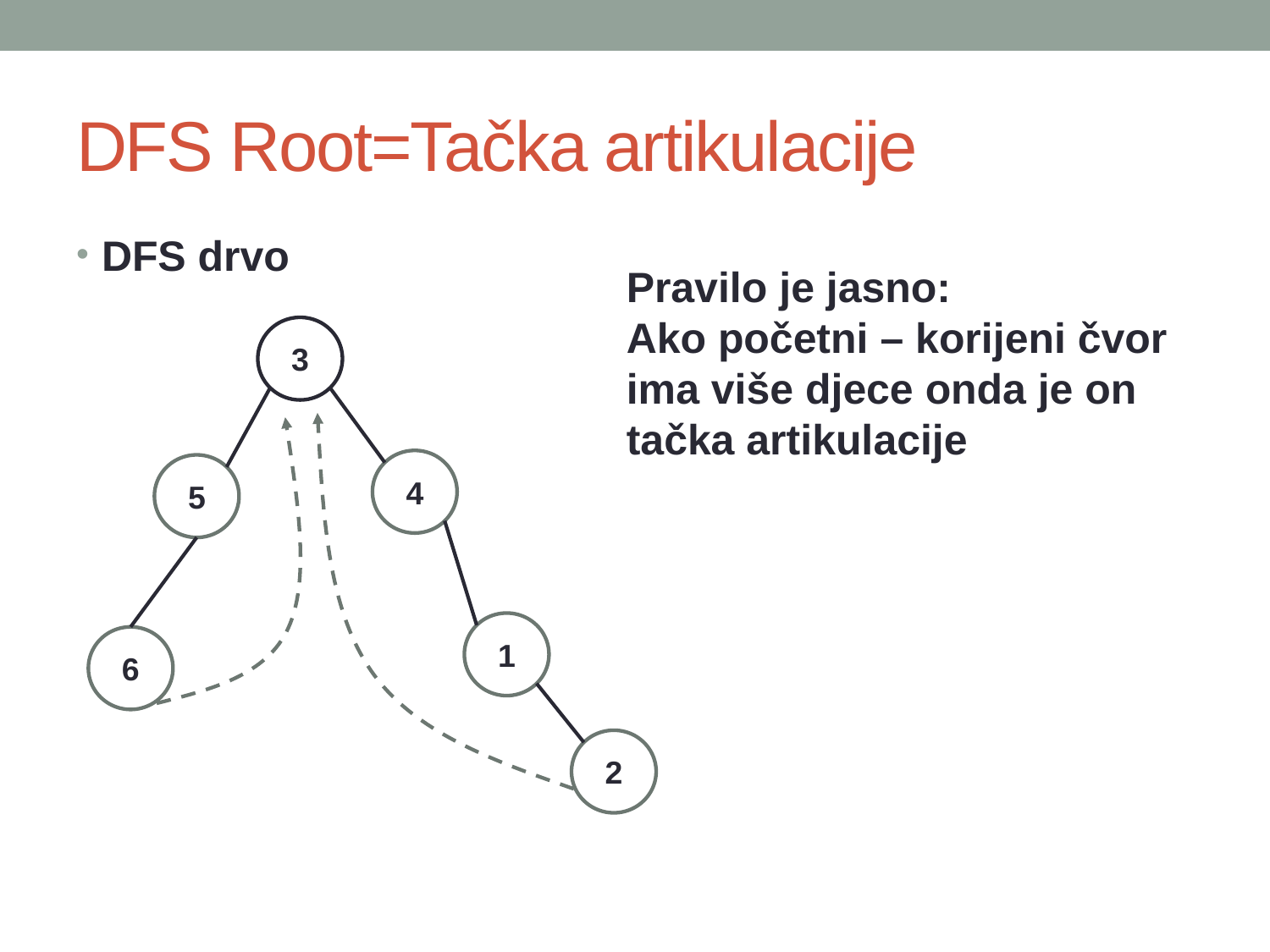

# DFS Root=Tačka artikulacije
DFS drvo
Pravilo je jasno:
Ako početni – korijeni čvor ima više djece onda je on tačka artikulacije
3

4
5
1
6
2